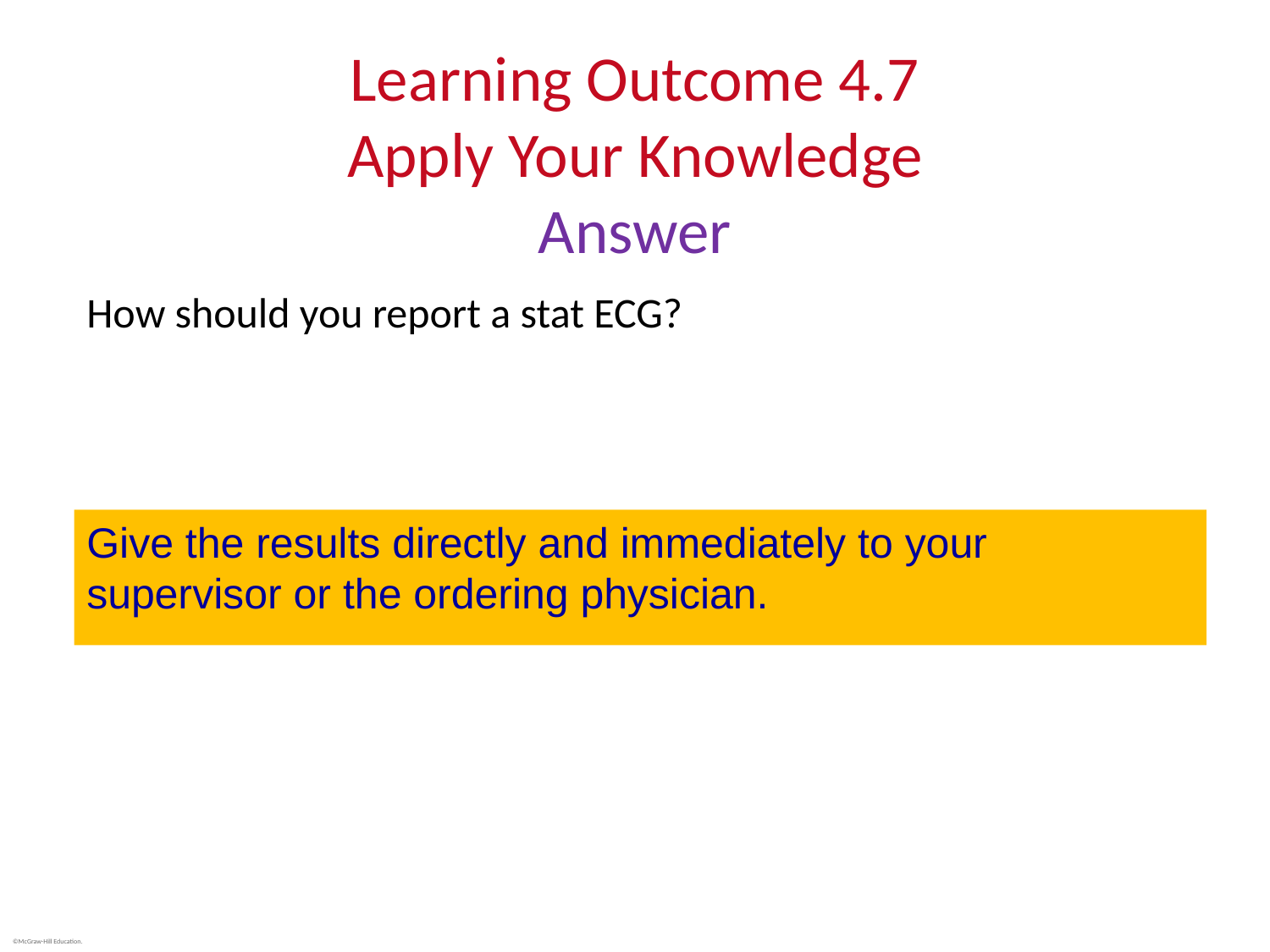

# Learning Outcome 4.7 Apply Your Knowledge Answer
How should you report a stat ECG?
Give the results directly and immediately to your supervisor or the ordering physician.